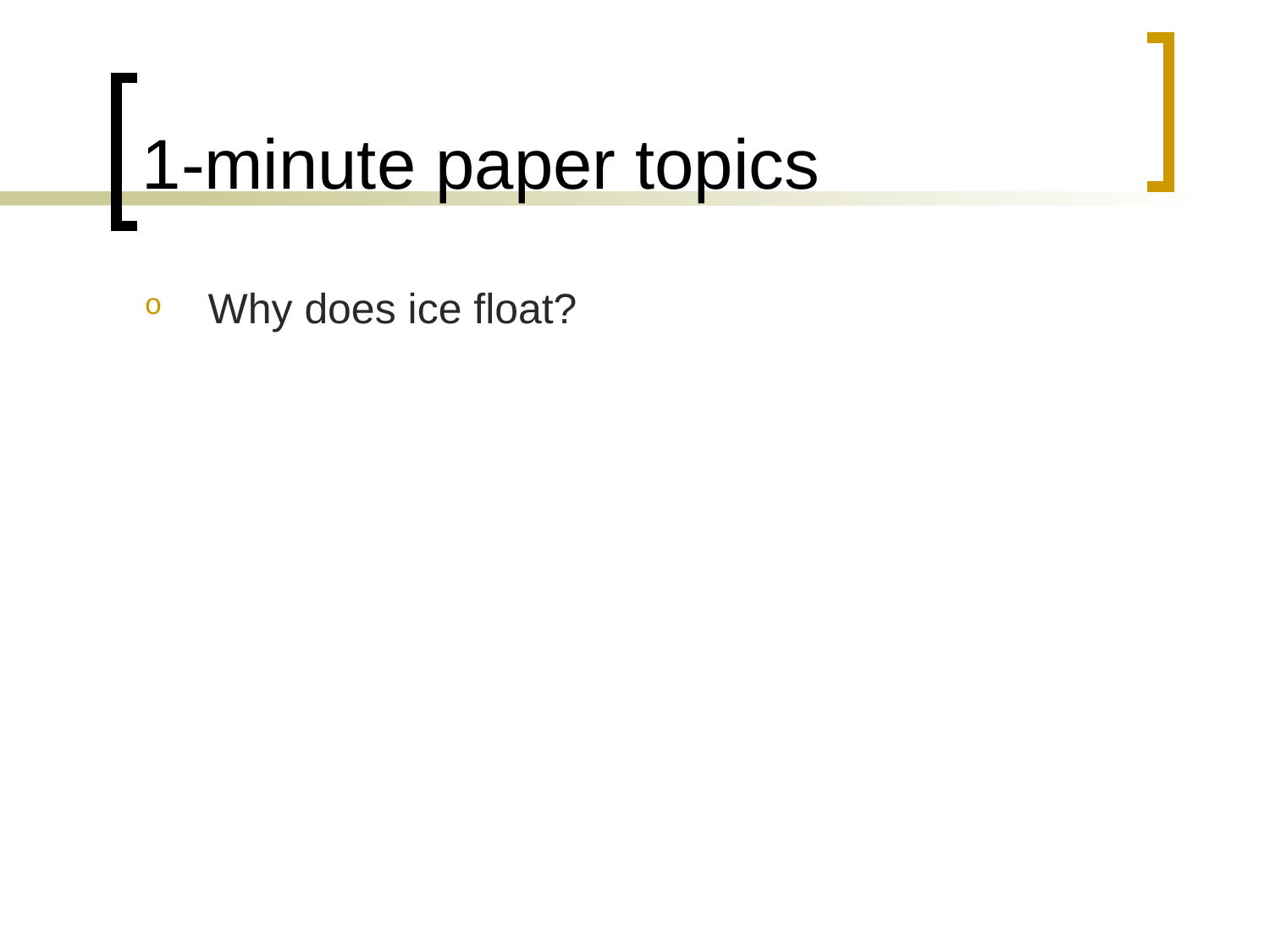

# 1-minute paper topics
Why does ice float?